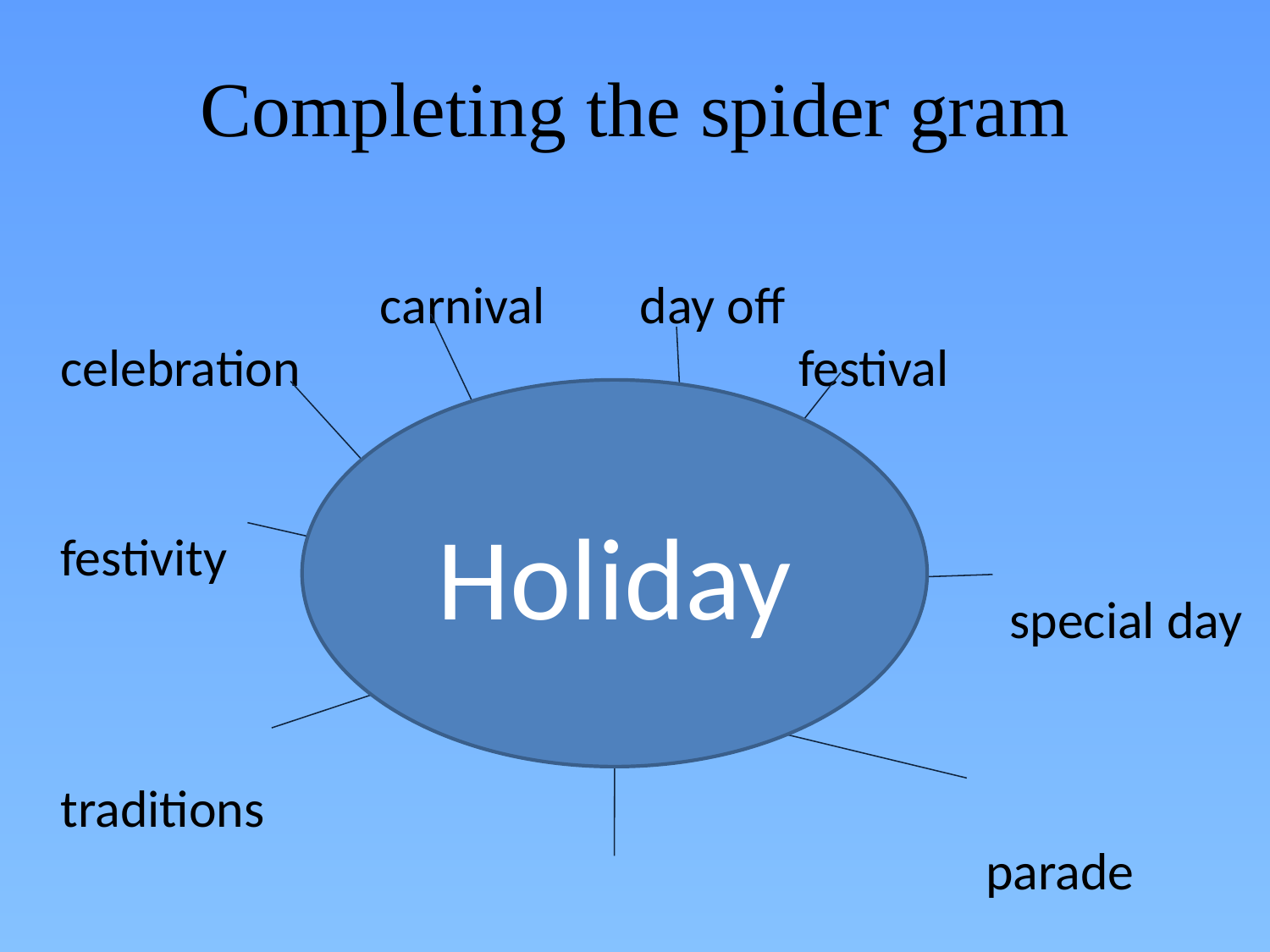

# Completing the spider gram

                               carnival        day off
celebration                                          festival
festivity
                                                                                special day
traditions
                                                                              parade
                                 having a rest
Holiday